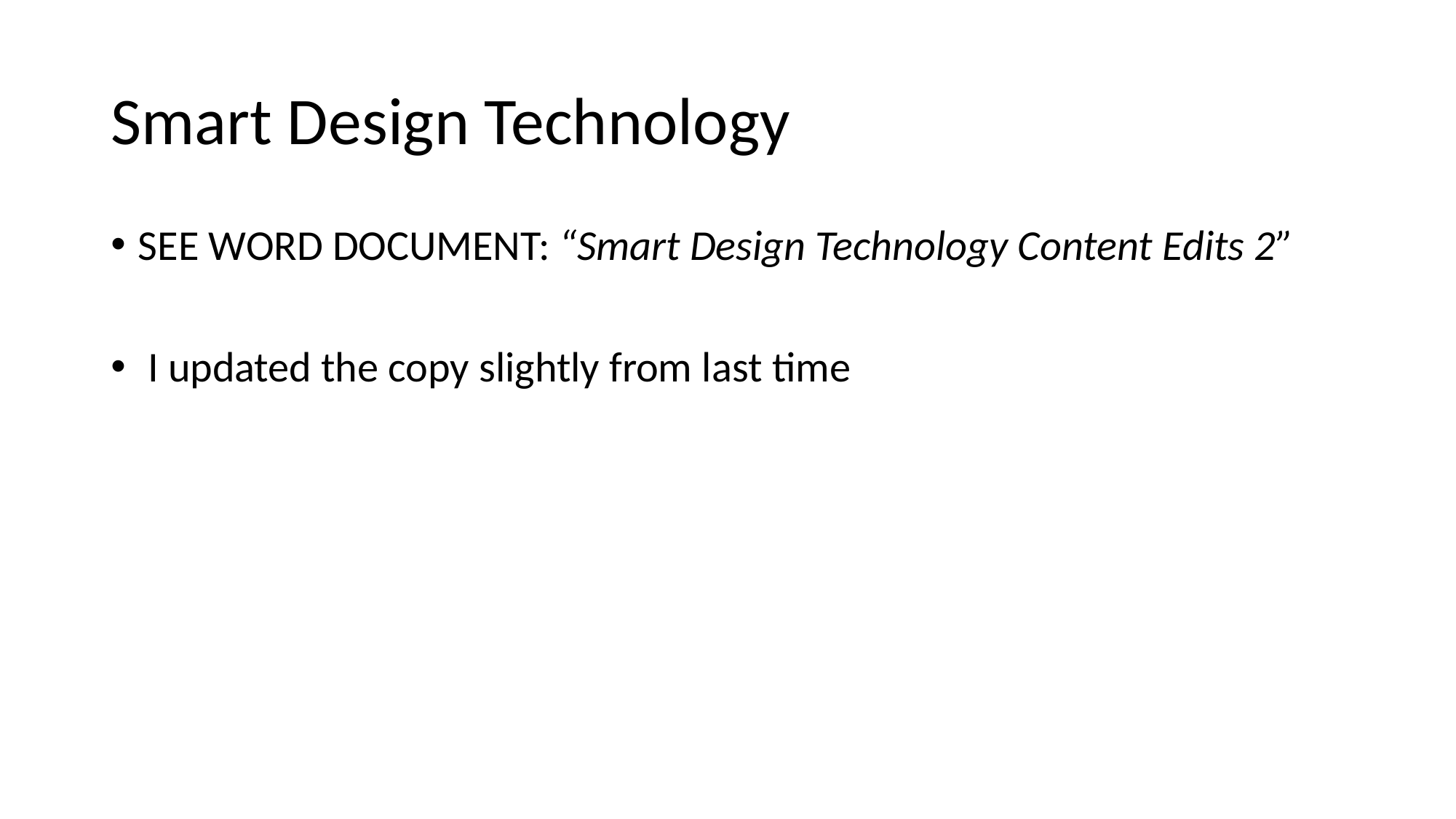

# Smart Design Technology
SEE WORD DOCUMENT: “Smart Design Technology Content Edits 2”

 I updated the copy slightly from last time